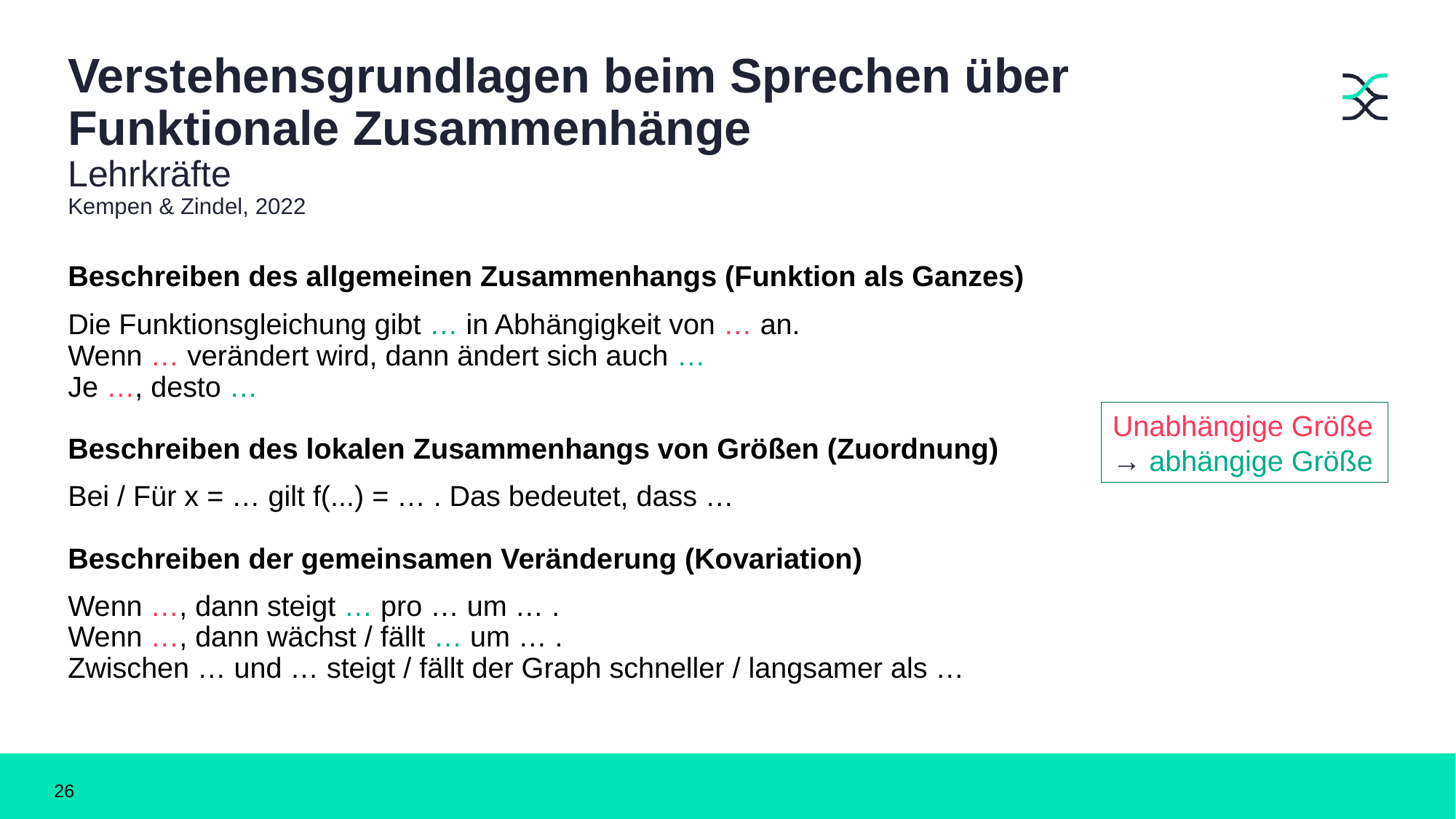

# Verstehensgrundlagen beim Sprechen über Funktionale Zusammenhänge Lehrkräfte Kempen & Zindel, 2022
Beschreiben des allgemeinen Zusammenhangs (Funktion als Ganzes)

Die Funktionsgleichung gibt … in Abhängigkeit von … an.
Wenn … verändert wird, dann ändert sich auch …
Je …, desto …

Beschreiben des lokalen Zusammenhangs von Größen (Zuordnung)

Bei / Für x = … gilt f(...) = … . Das bedeutet, dass …

Beschreiben der gemeinsamen Veränderung (Kovariation)

Wenn …, dann steigt … pro … um … .
Wenn …, dann wächst / fällt … um … .
Zwischen … und … steigt / fällt der Graph schneller / langsamer als …
Unabhängige Größe → abhängige Größe
26